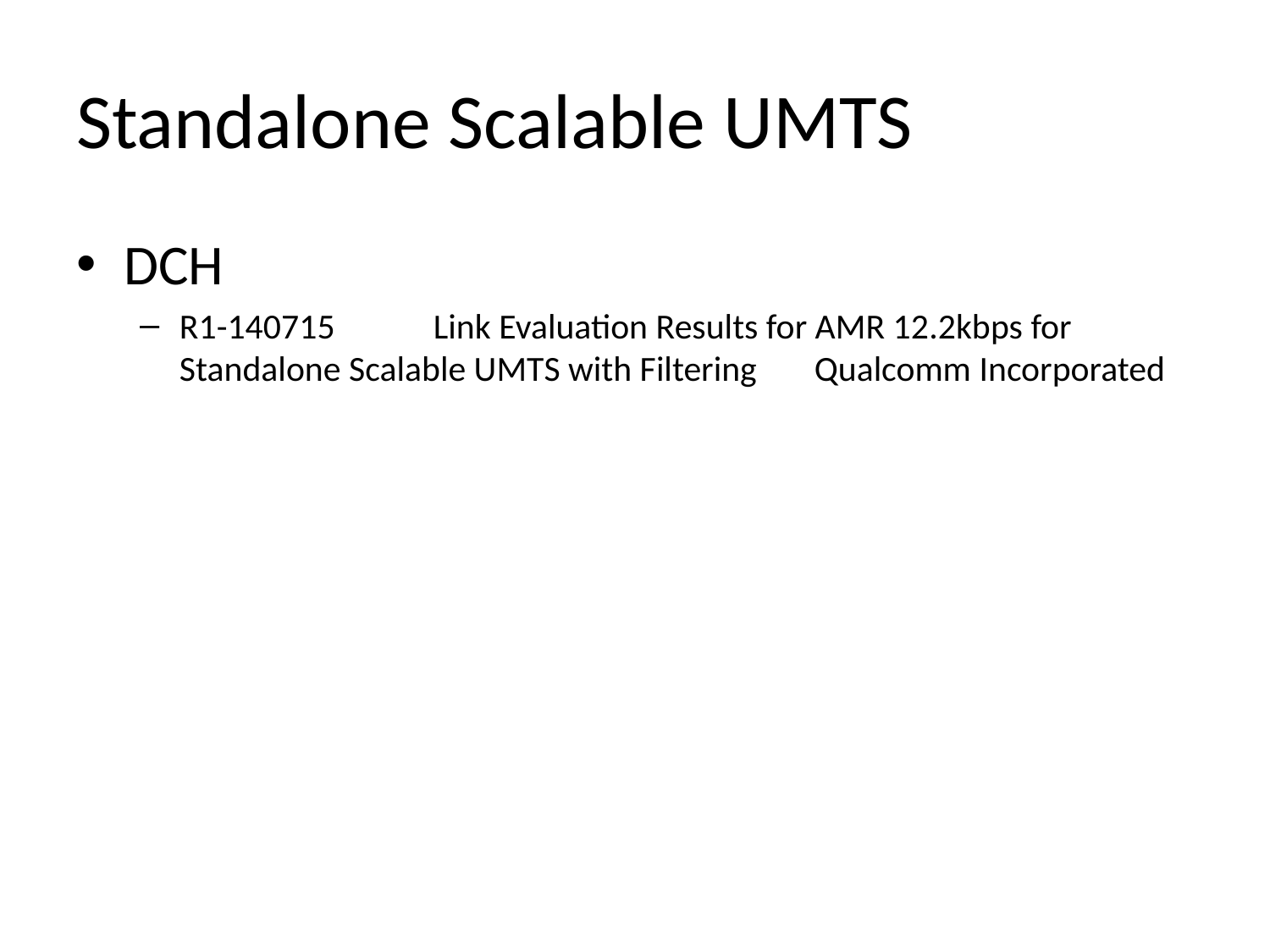

# Standalone Scalable UMTS
DCH
R1-140715	Link Evaluation Results for AMR 12.2kbps for Standalone Scalable UMTS with Filtering	Qualcomm Incorporated